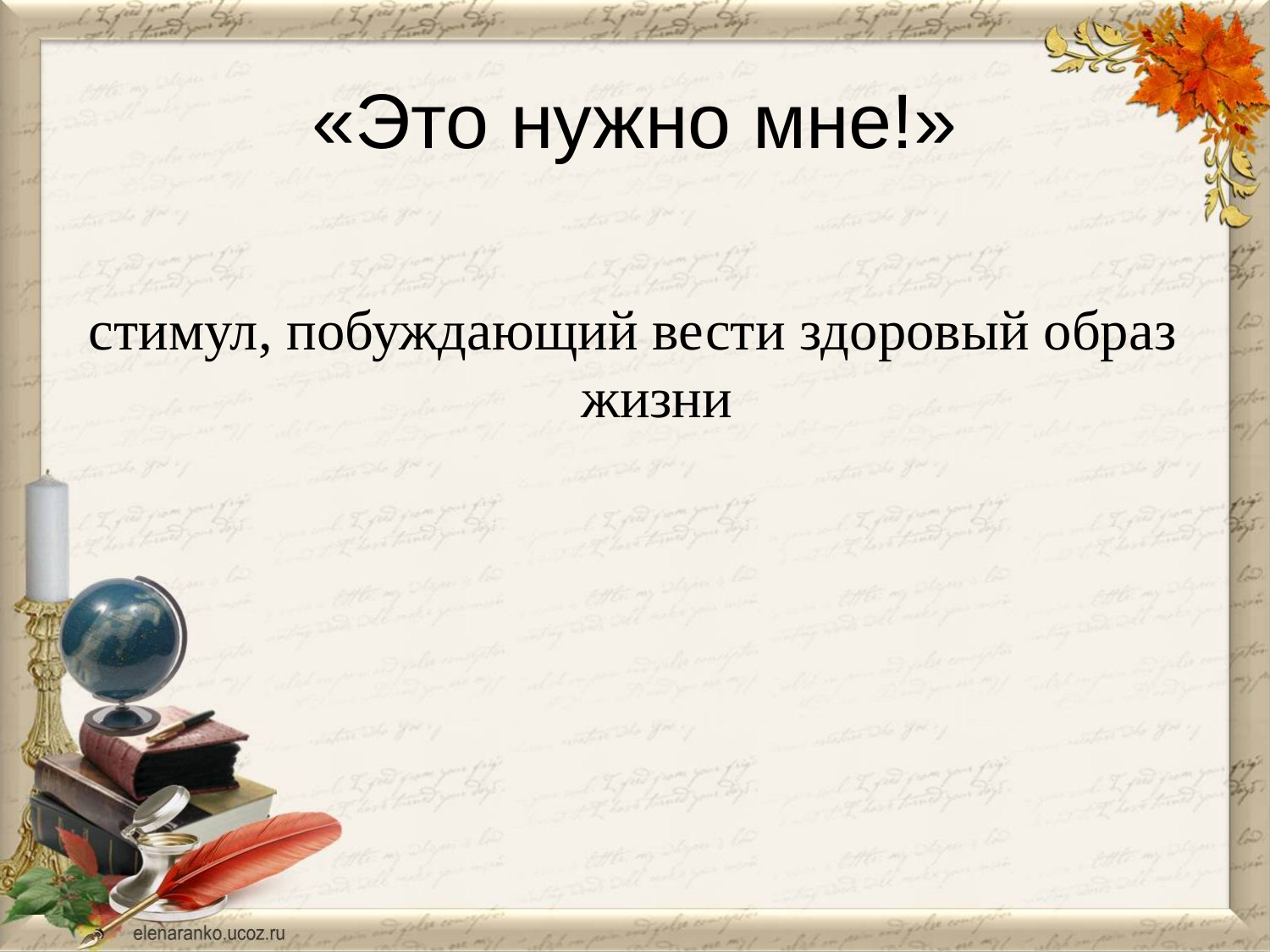

# «Это нужно мне!»
стимул, побуждающий вести здоровый образ жизни